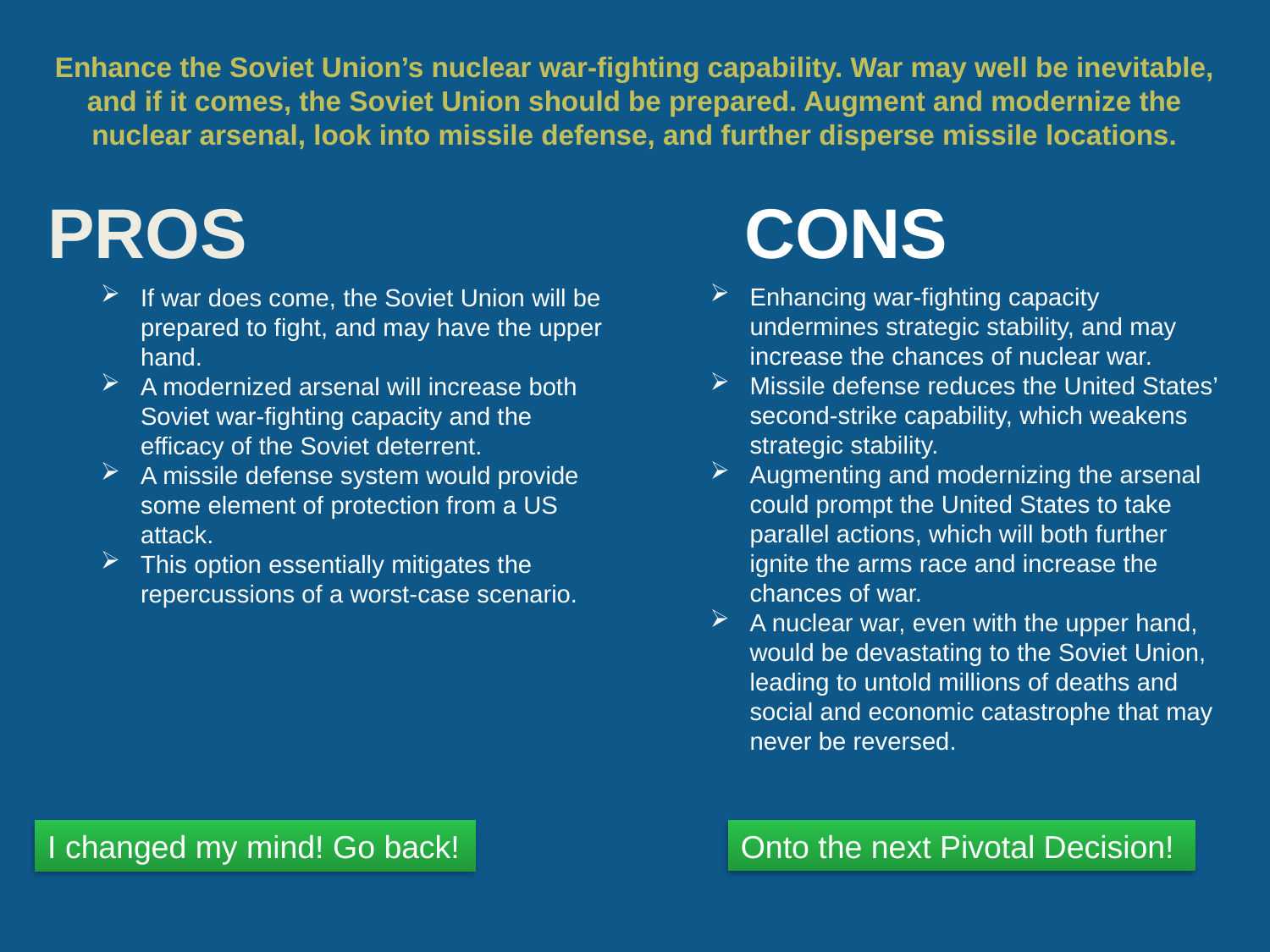

# Enhance the Soviet Union’s nuclear war-fighting capability. War may well be inevitable, and if it comes, the Soviet Union should be prepared. Augment and modernize the nuclear arsenal, look into missile defense, and further disperse missile locations.
Enhancing war-fighting capacity undermines strategic stability, and may increase the chances of nuclear war.
Missile defense reduces the United States’ second-strike capability, which weakens strategic stability.
Augmenting and modernizing the arsenal could prompt the United States to take parallel actions, which will both further ignite the arms race and increase the chances of war.
A nuclear war, even with the upper hand, would be devastating to the Soviet Union, leading to untold millions of deaths and social and economic catastrophe that may never be reversed.
If war does come, the Soviet Union will be prepared to fight, and may have the upper hand.
A modernized arsenal will increase both Soviet war-fighting capacity and the efficacy of the Soviet deterrent.
A missile defense system would provide some element of protection from a US attack.
This option essentially mitigates the repercussions of a worst-case scenario.